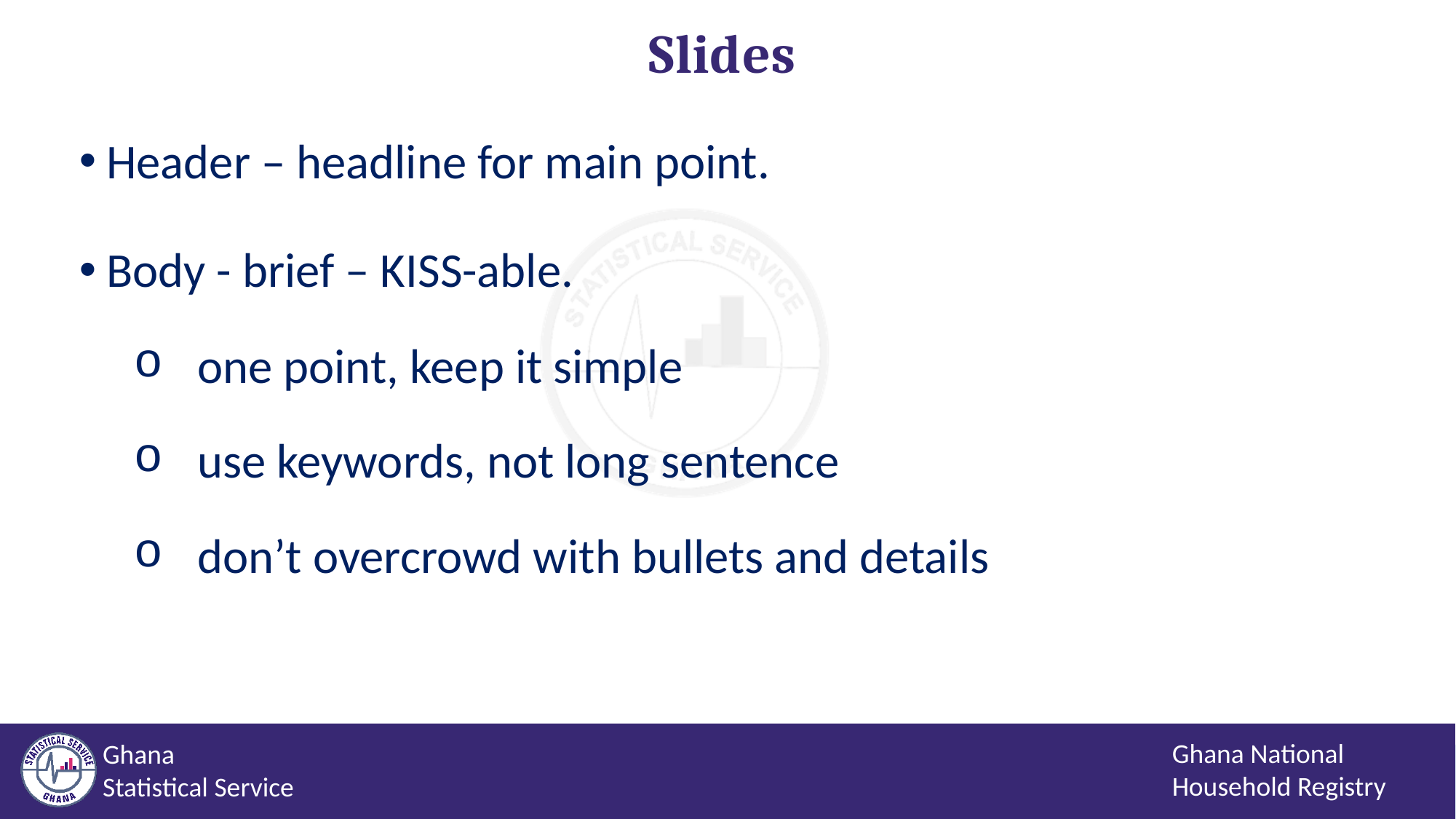

# Slides
Header – headline for main point.

Body - brief – KISS-able.
one point, keep it simple
use keywords, not long sentence
don’t overcrowd with bullets and details

Ghana National
Household Registry